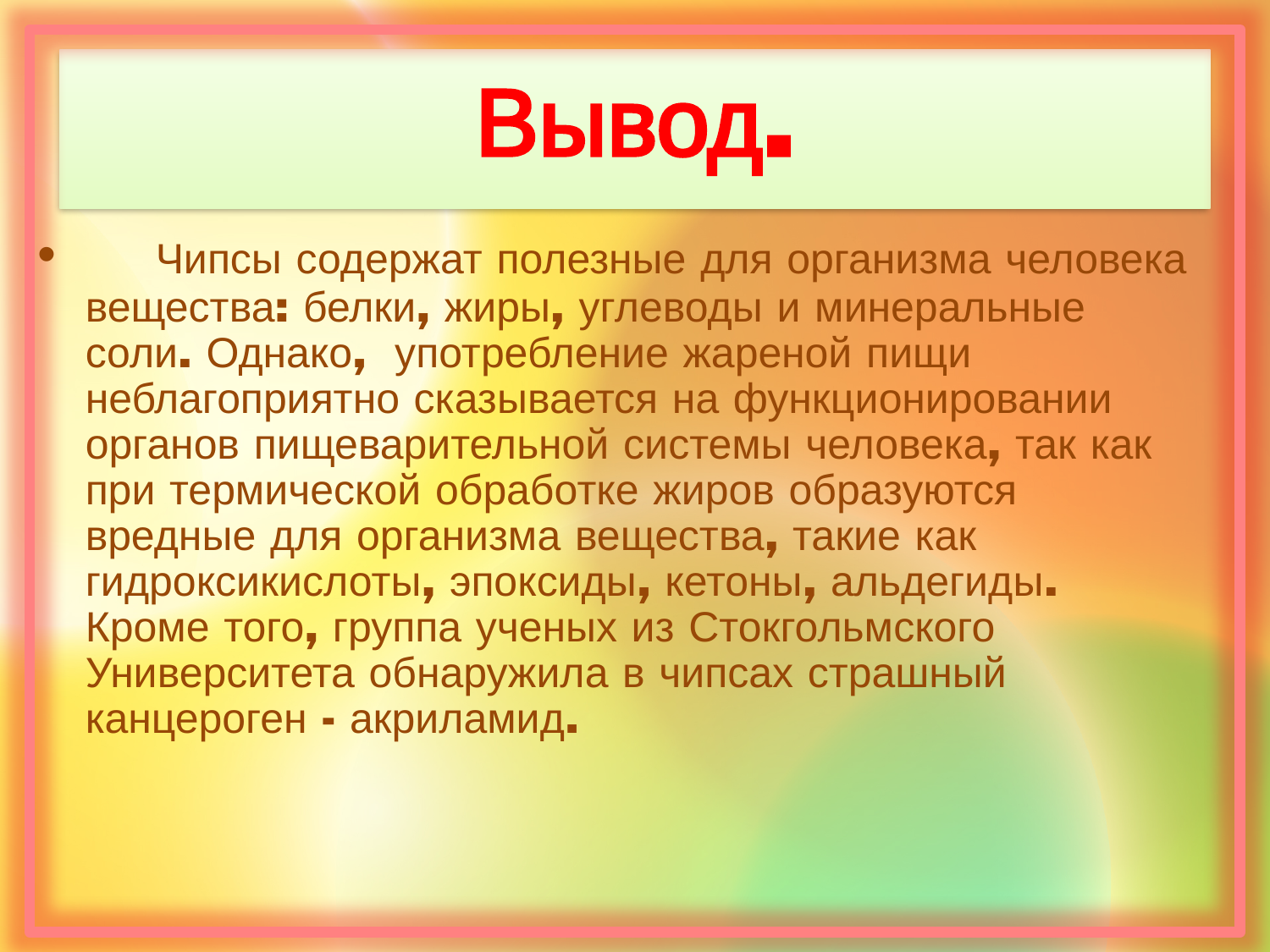

# Вывод.
    Чипсы содержат полезные для организма человека вещества: белки, жиры, углеводы и минеральные соли. Однако,  употребление жареной пищи неблагоприятно сказывается на функционировании органов пищеварительной системы человека, так как при термической обработке жиров образуются вредные для организма вещества, такие как гидроксикислоты, эпоксиды, кетоны, альдегиды. Кроме того, группа ученых из Стокгольмского Университета обнаружила в чипсах страшный канцероген - акриламид.